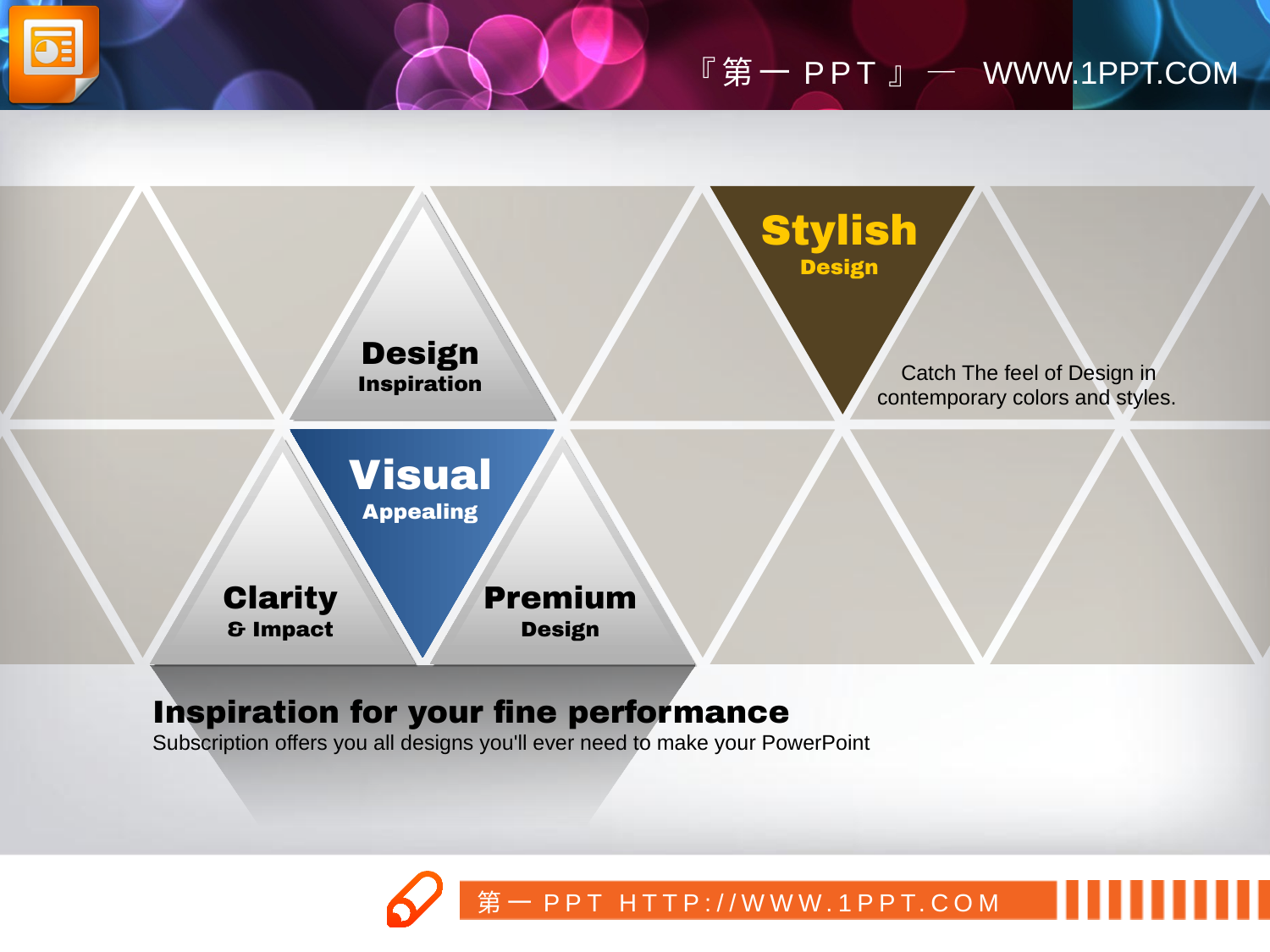

Stylish
Design

Design
Inspiration
    Catch The feel of Design in
contemporary colors and styles.

Visual
Appealing

Clarity
& Impact
Premium
Design

Inspiration for your fine performance
Subscription offers you all designs you'll ever need to make your PowerPoint